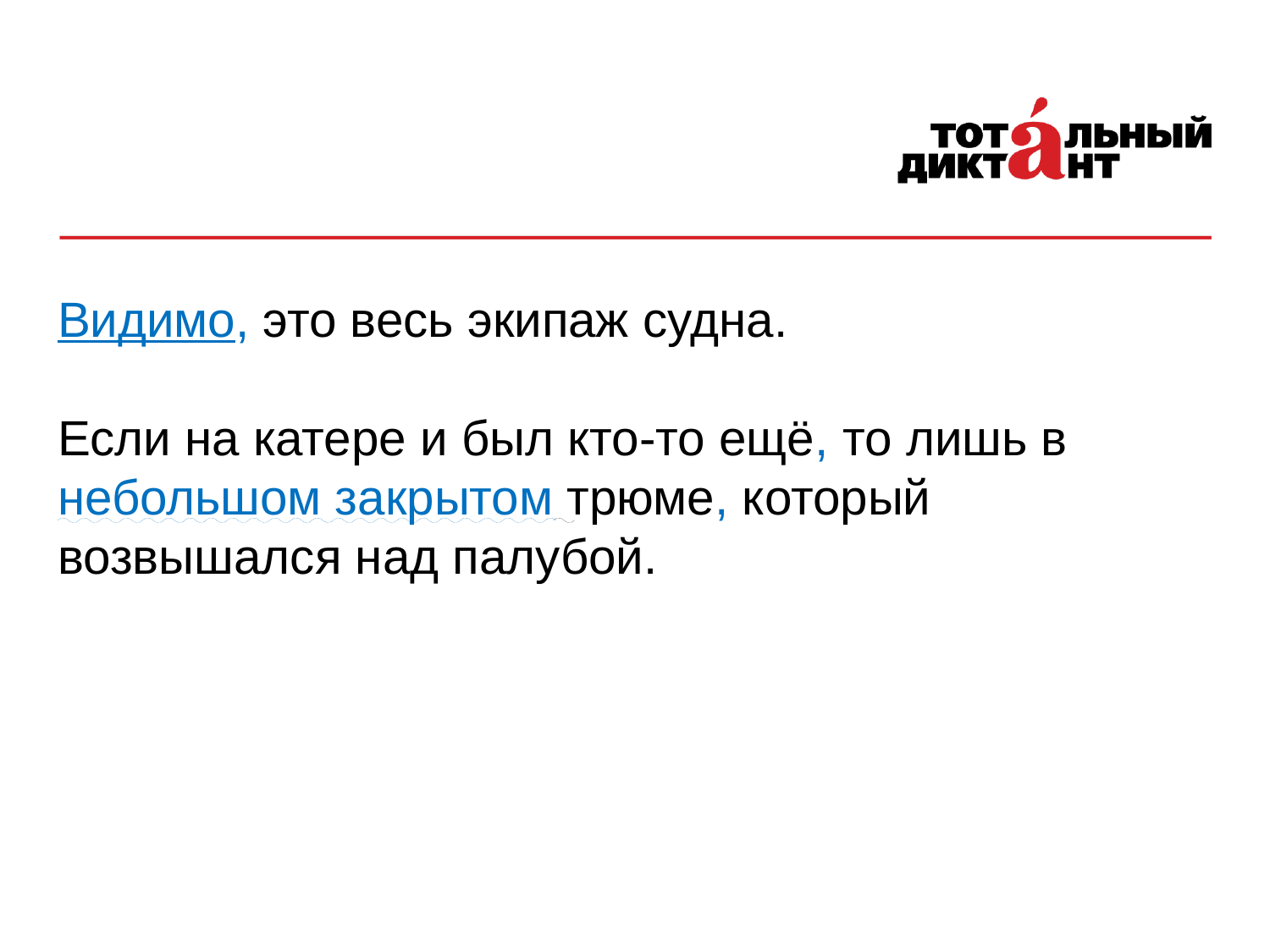

Видимо, это весь экипаж судна.

Если на катере и был кто-то ещё, то лишь в небольшом закрытом трюме, который возвышался над палубой.